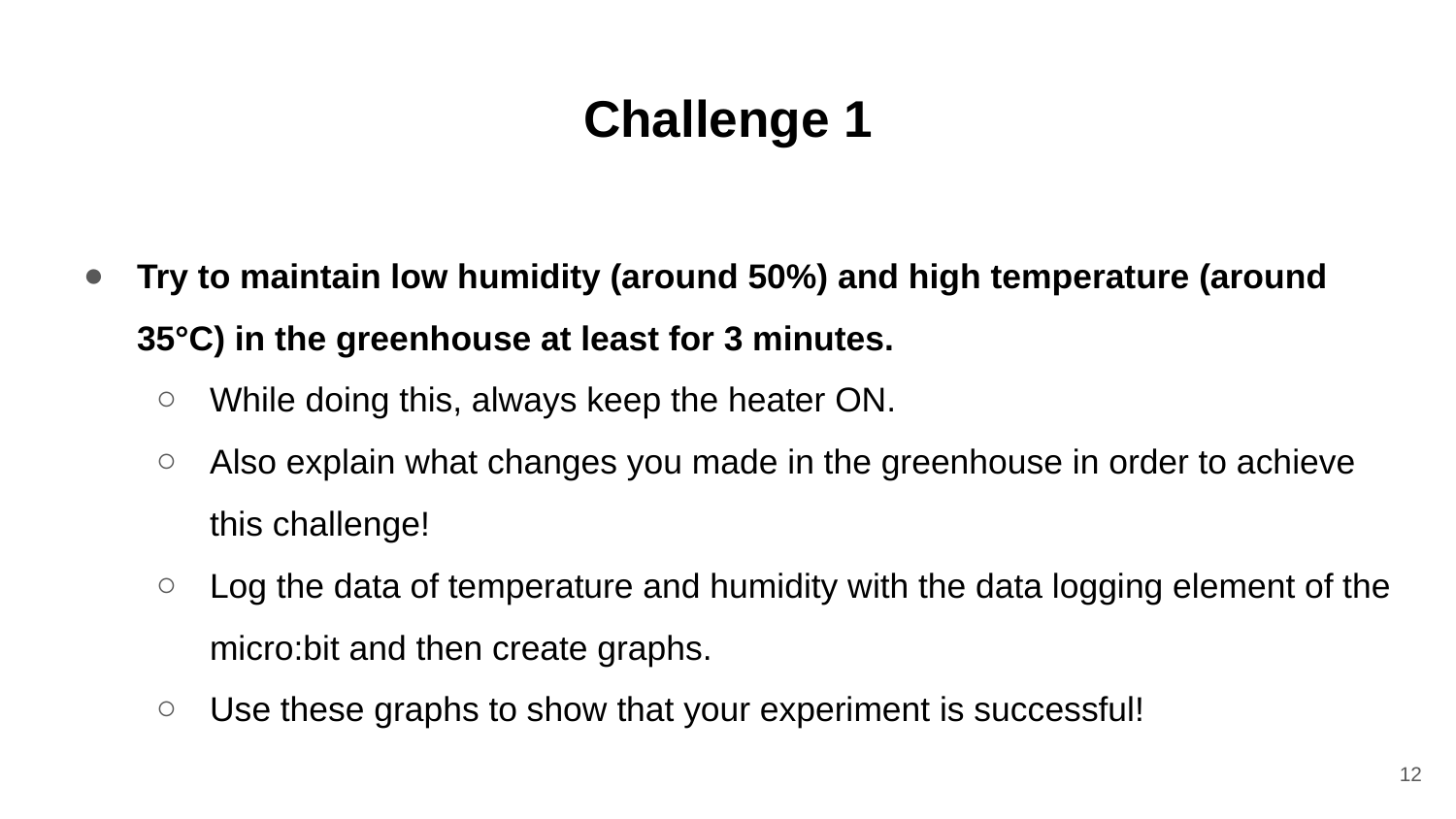

# Challenge 1
Try to maintain low humidity (around 50%) and high temperature (around 35°C) in the greenhouse at least for 3 minutes.
While doing this, always keep the heater ON.
Also explain what changes you made in the greenhouse in order to achieve this challenge!
Log the data of temperature and humidity with the data logging element of the micro:bit and then create graphs.
Use these graphs to show that your experiment is successful!
12